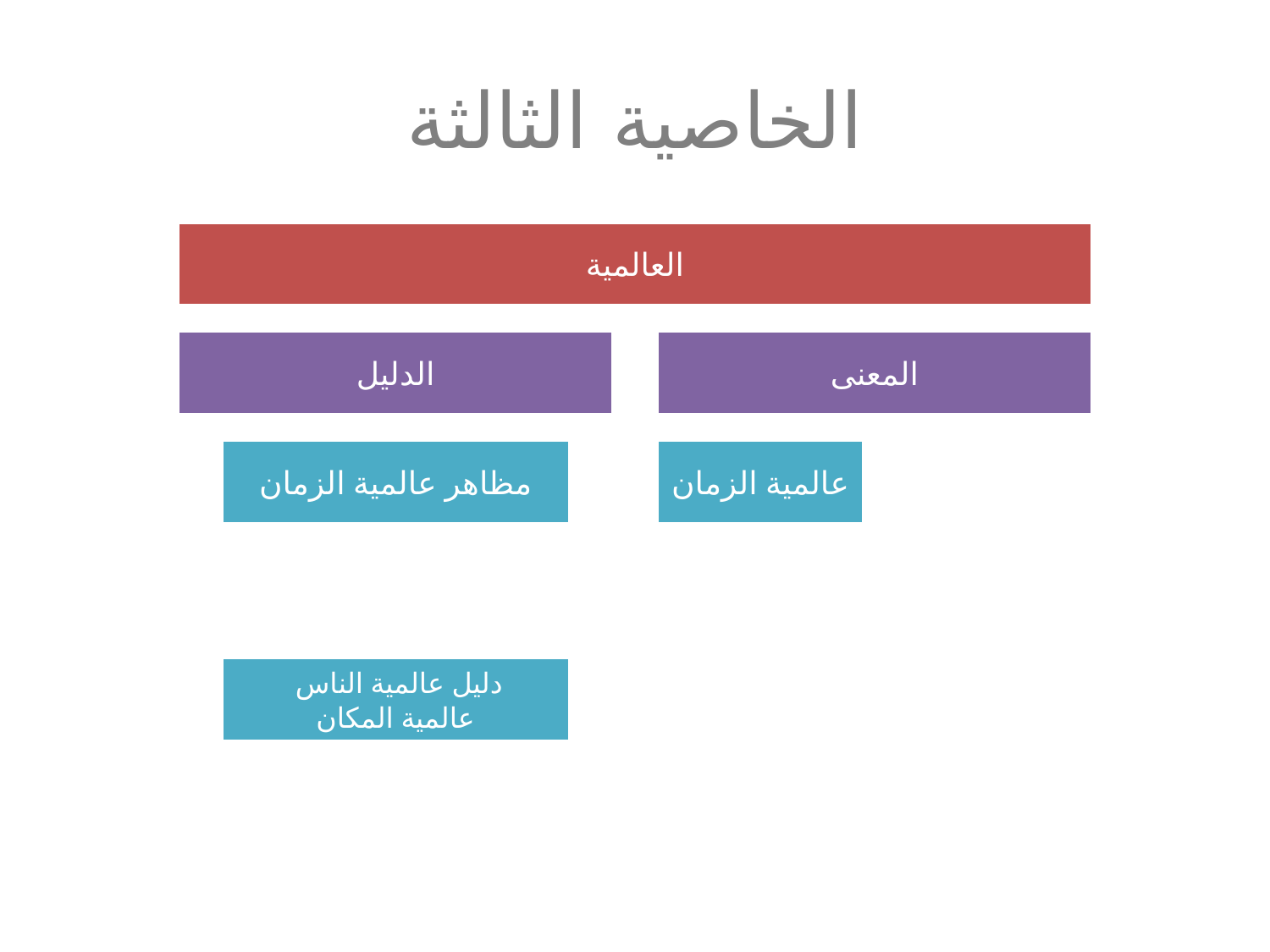

# الخاصية الثالثة
العالمية
الدليل
مظاهر عالمية الزمان
دليل عالمية الناس
عالمية المكان
المعنى
عالمية الزمان